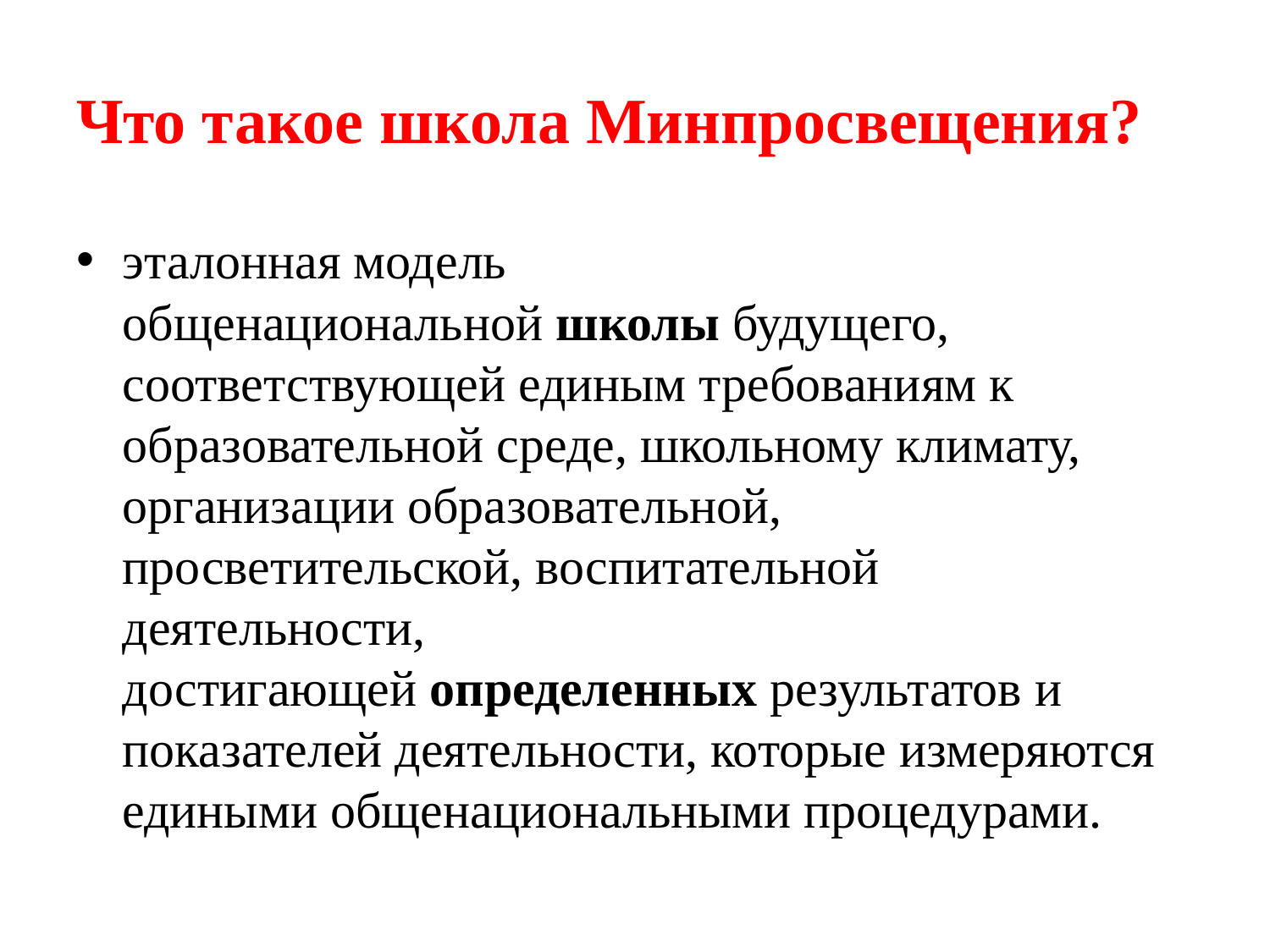

# Что такое школа Минпросвещения?
эталонная модель общенациональной школы будущего, соответствующей единым требованиям к образовательной среде, школьному климату, организации образовательной, просветительской, воспитательной деятельности, достигающей определенных результатов и показателей деятельности, которые измеряются едиными общенациональными процедурами.